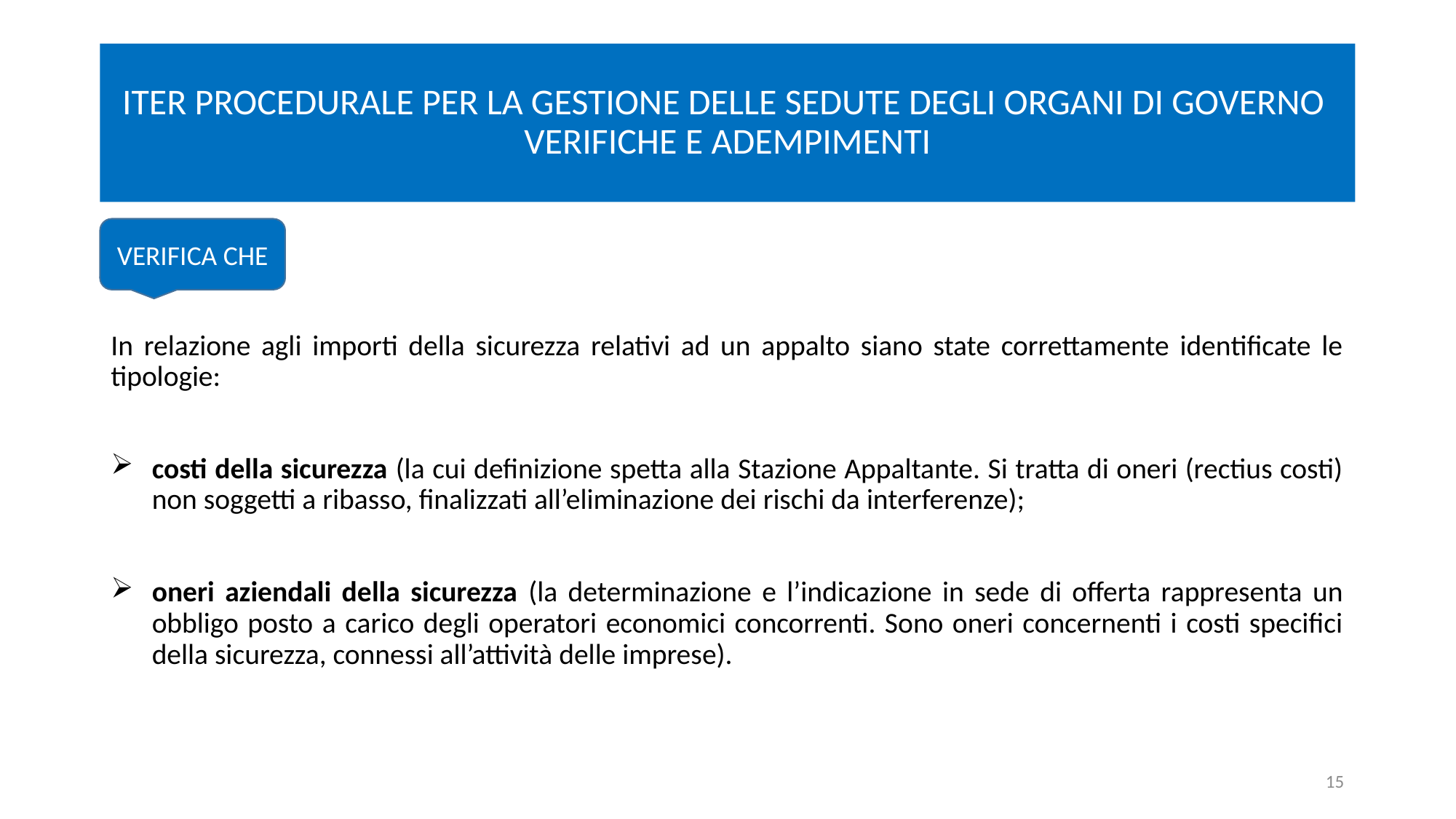

# ITER PROCEDURALE PER LA GESTIONE DELLE SEDUTE DEGLI ORGANI DI GOVERNO VERIFICHE E ADEMPIMENTI

In relazione agli importi della sicurezza relativi ad un appalto siano state correttamente identificate le tipologie:

costi della sicurezza (la cui definizione spetta alla Stazione Appaltante. Si tratta di oneri (rectius costi) non soggetti a ribasso, finalizzati all’eliminazione dei rischi da interferenze);

oneri aziendali della sicurezza (la determinazione e l’indicazione in sede di offerta rappresenta un obbligo posto a carico degli operatori economici concorrenti. Sono oneri concernenti i costi specifici della sicurezza, connessi all’attività delle imprese).

VERIFICA CHE
15